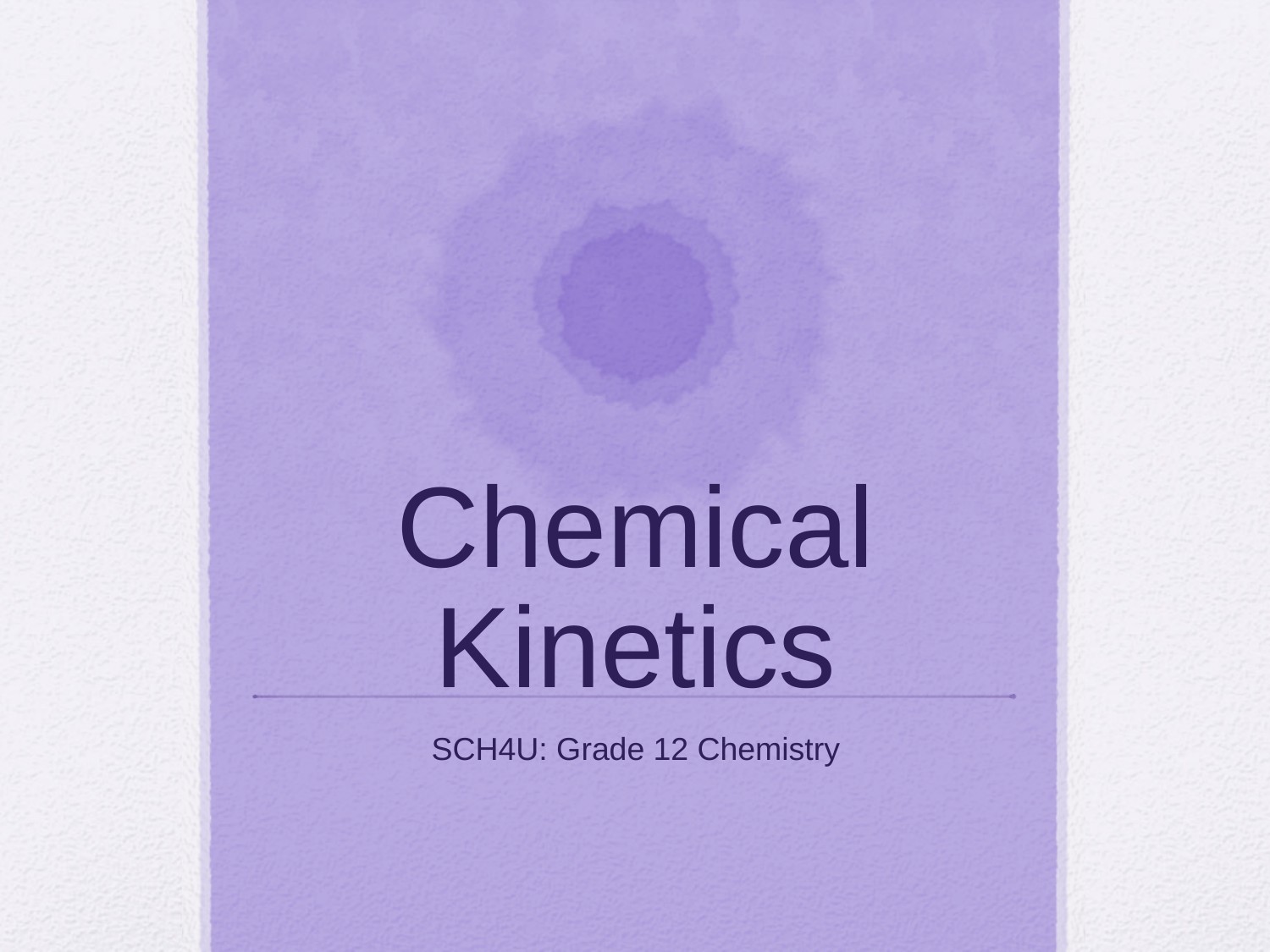

# Chemical Kinetics
SCH4U: Grade 12 Chemistry